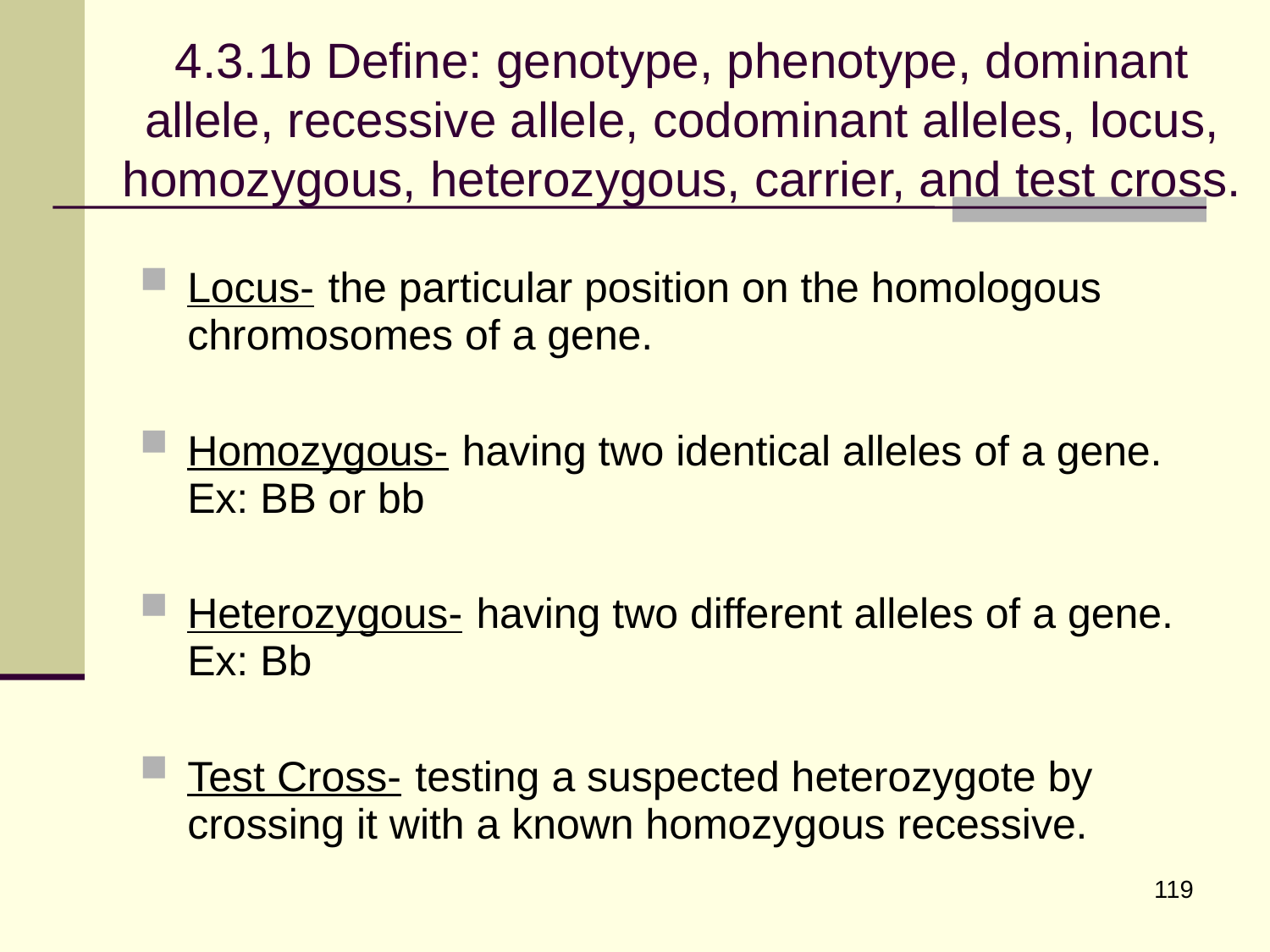

# 4.3.1b Define: genotype, phenotype, dominant allele, recessive allele, codominant alleles, locus, homozygous, heterozygous, carrier, and test cross.
Locus- the particular position on the homologous chromosomes of a gene.

Homozygous- having two identical alleles of a gene. Ex: BB or bb

Heterozygous- having two different alleles of a gene. Ex: Bb

Test Cross- testing a suspected heterozygote by crossing it with a known homozygous recessive.

119